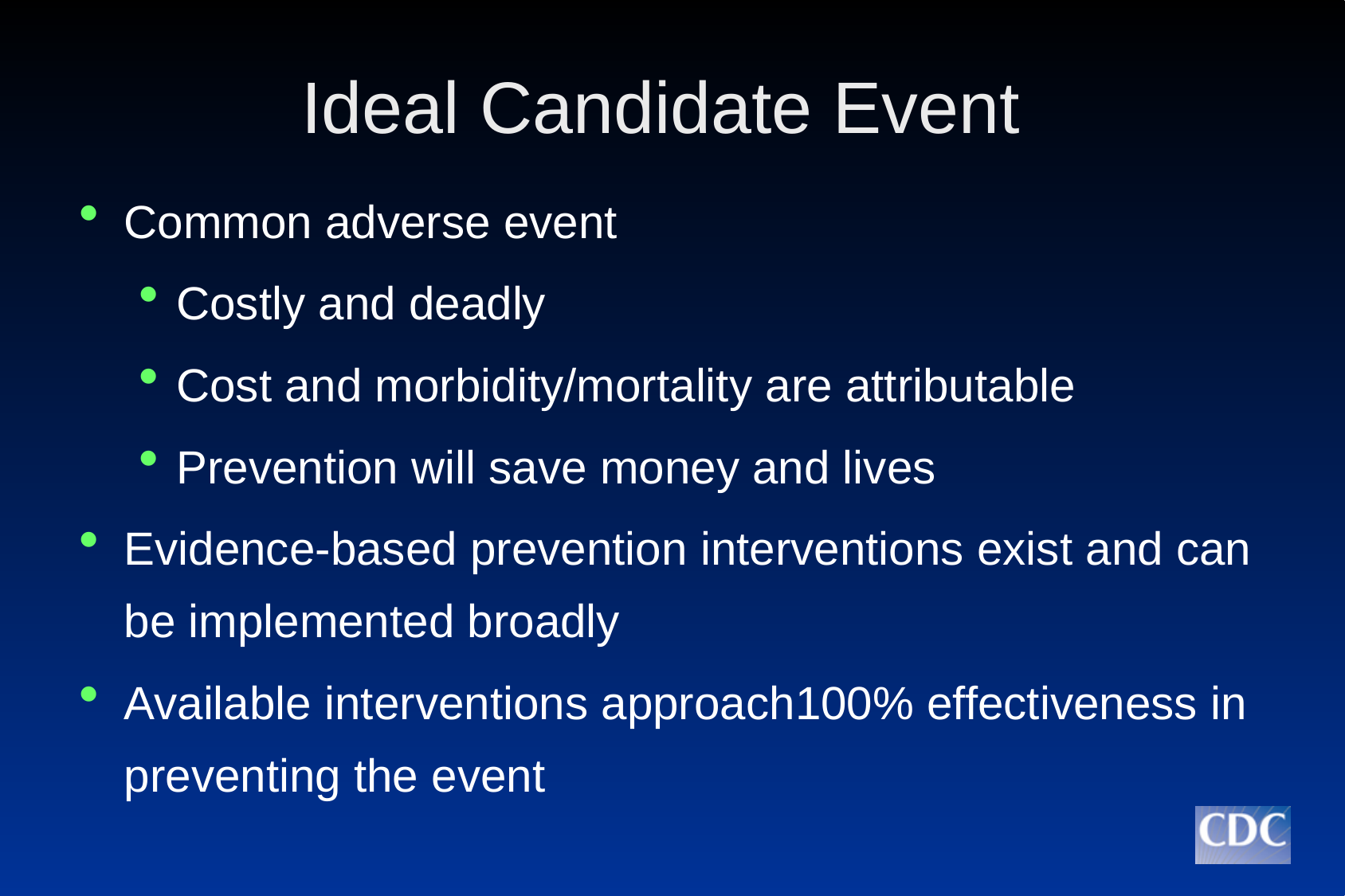

# Ideal Candidate Event
Common adverse event
Costly and deadly
Cost and morbidity/mortality are attributable
Prevention will save money and lives
Evidence-based prevention interventions exist and can be implemented broadly
Available interventions approach100% effectiveness in preventing the event